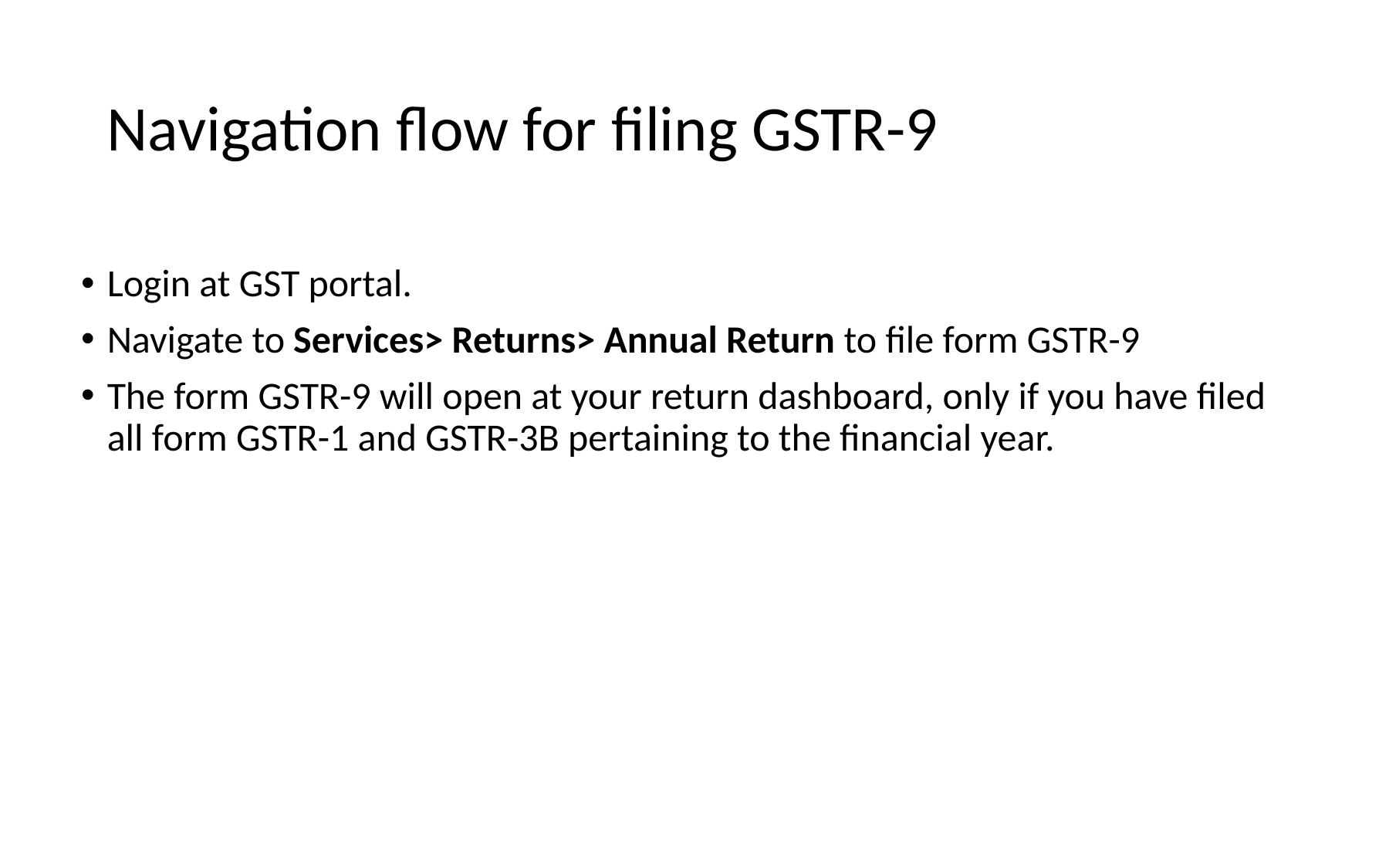

# Navigation flow for filing GSTR-9
Login at GST portal.
Navigate to Services> Returns> Annual Return to file form GSTR-9
The form GSTR-9 will open at your return dashboard, only if you have filed all form GSTR-1 and GSTR-3B pertaining to the financial year.